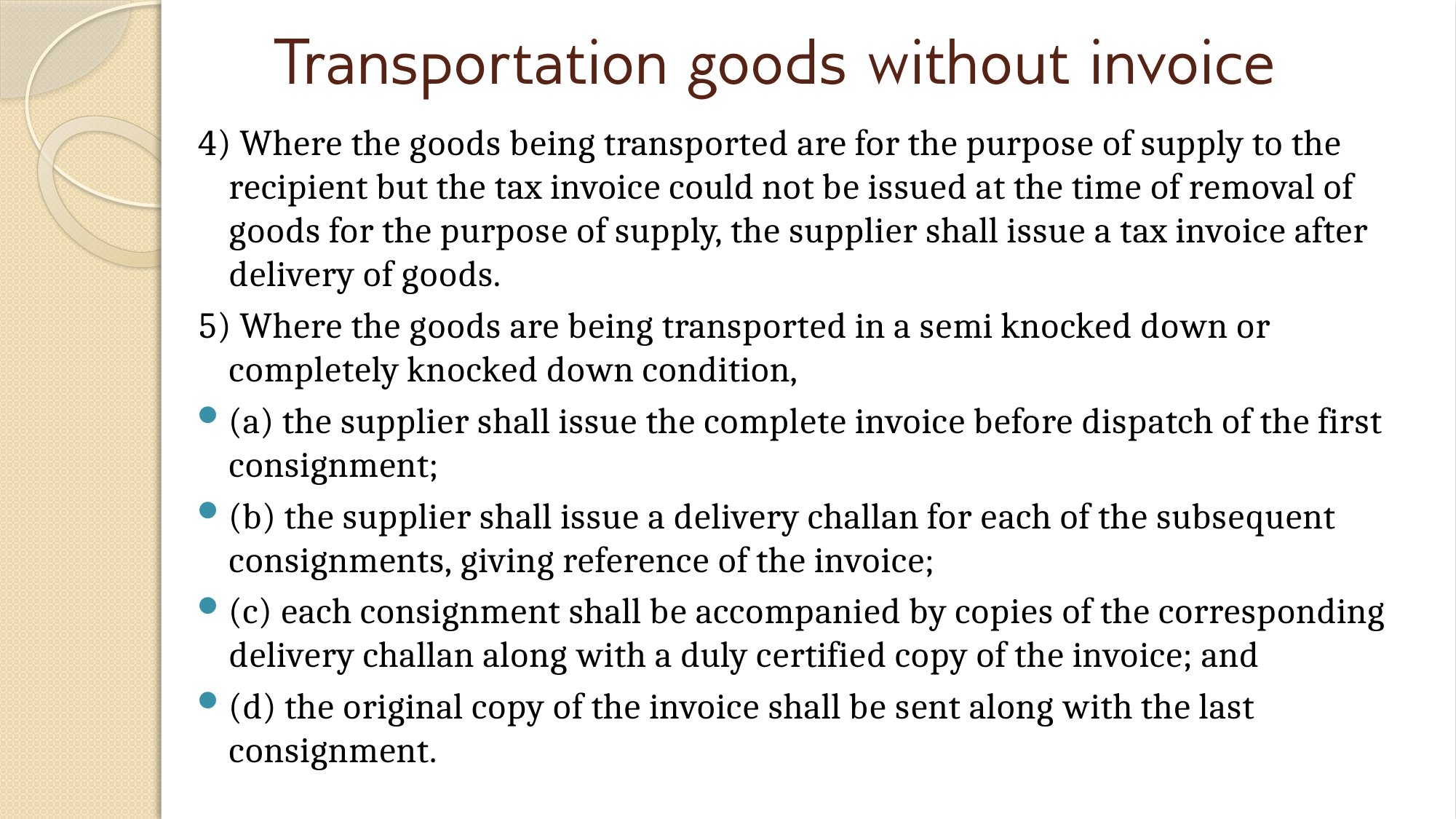

# Transportation goods without invoice
4) Where the goods being transported are for the purpose of supply to the recipient but the tax invoice could not be issued at the time of removal of goods for the purpose of supply, the supplier shall issue a tax invoice after delivery of goods.
5) Where the goods are being transported in a semi knocked down or completely knocked down condition,
(a) the supplier shall issue the complete invoice before dispatch of the first consignment;
(b) the supplier shall issue a delivery challan for each of the subsequent consignments, giving reference of the invoice;
(c) each consignment shall be accompanied by copies of the corresponding delivery challan along with a duly certified copy of the invoice; and
(d) the original copy of the invoice shall be sent along with the last consignment.